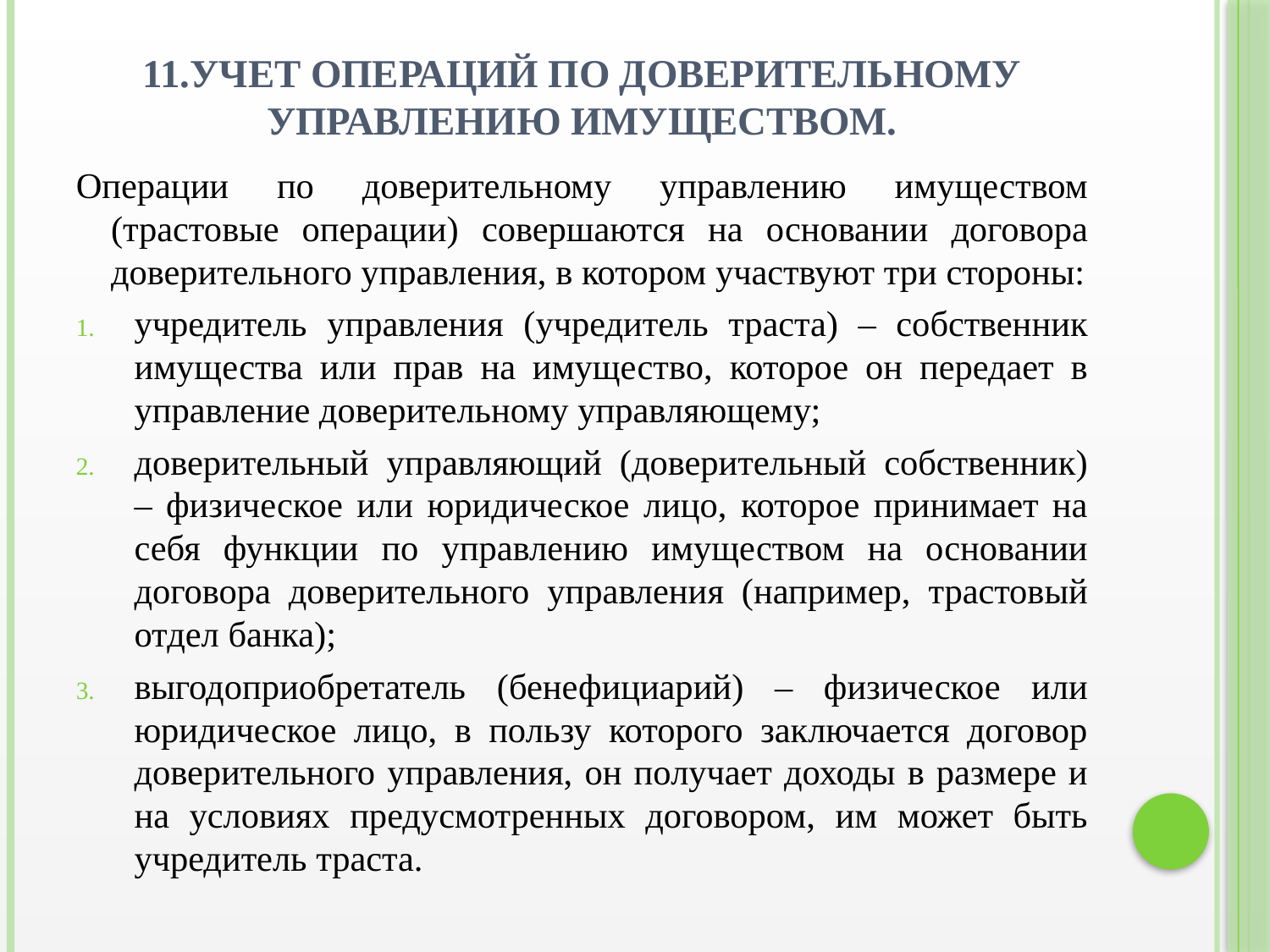

# 11.Учет операций по доверительному управлению имуществом.
Операции по доверительному управлению имуществом (трастовые операции) совершаются на основании договора доверительного управления, в котором участвуют три стороны:
учредитель управления (учредитель траста) – собственник имущества или прав на имущество, которое он передает в управление доверительному управляющему;
доверительный управляющий (доверительный собственник) – физическое или юридическое лицо, которое принимает на себя функции по управлению имуществом на основании договора доверительного управления (например, трастовый отдел банка);
выгодоприобретатель (бенефициарий) – физическое или юридическое лицо, в пользу которого заключается договор доверительного управления, он получает доходы в размере и на условиях предусмотренных договором, им может быть учредитель траста.